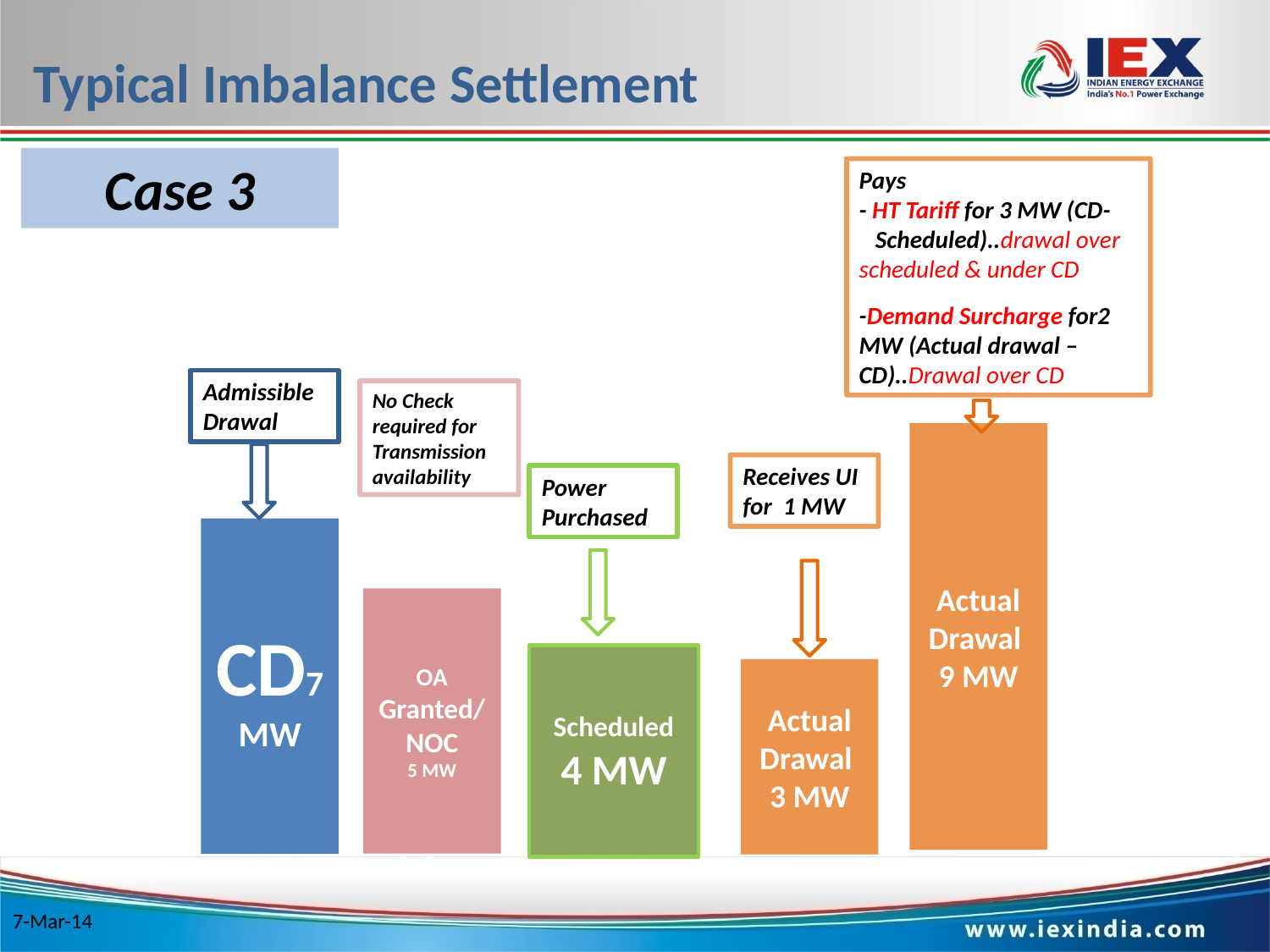

# Typical Imbalance Settlement
Case 3

Pays
- HT Tariff for 3 MW (CD-        Scheduled)..drawal over scheduled & under CD

-Demand Surcharge for2 MW (Actual drawal – CD)..Drawal over CD
Admissible Drawal
No Check required for  Transmission availability

Actual Drawal
9 MW

Receives UI for  1 MW
Power Purchased
CD7 MW

OA Granted/ NOC
5 MW
Scheduled
4 MW
Actual Drawal
3 MW
7-Mar-14